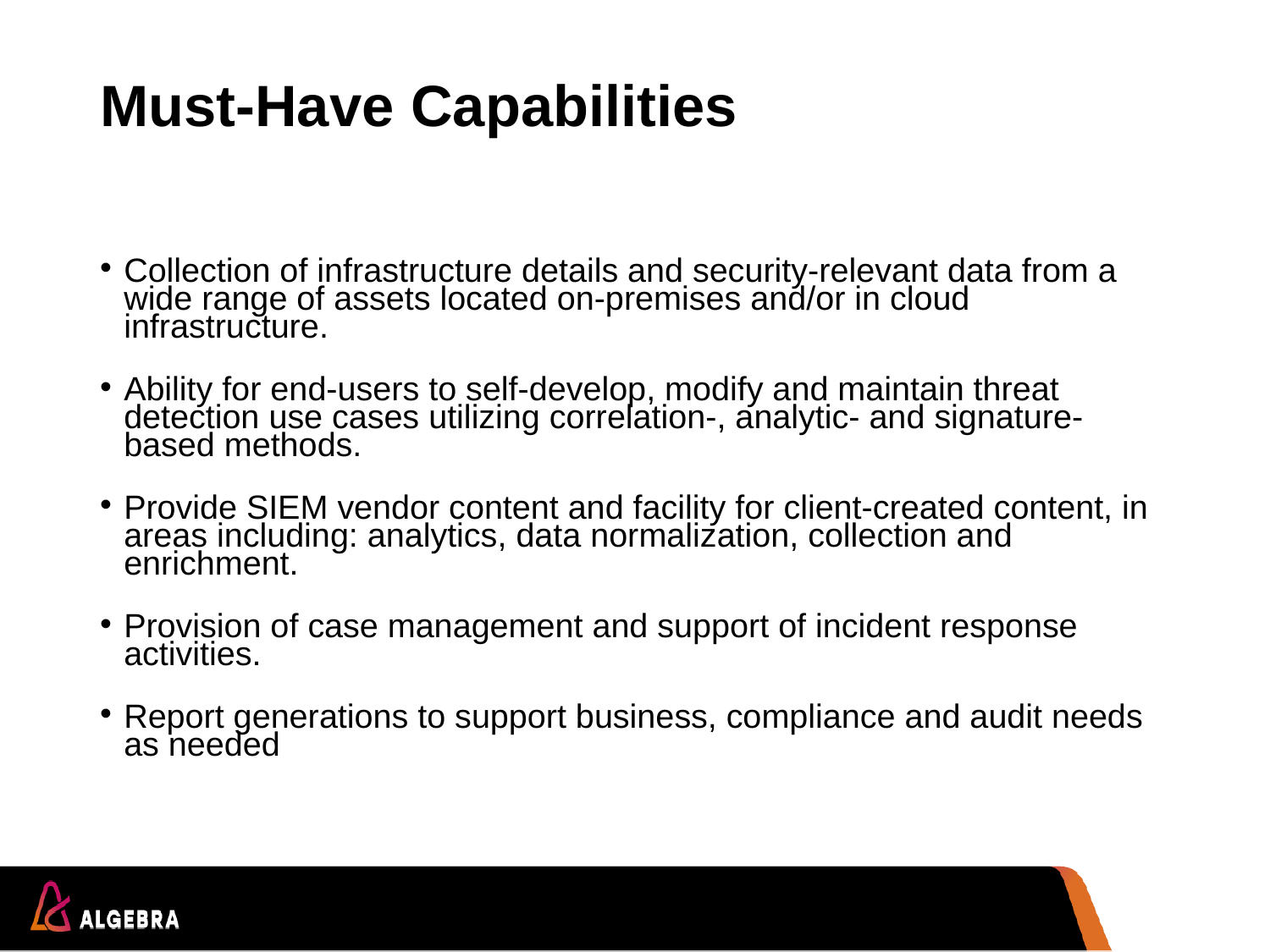

# Must-Have Capabilities
Collection of infrastructure details and security-relevant data from a wide range of assets located on-premises and/or in cloud infrastructure.
Ability for end-users to self-develop, modify and maintain threat detection use cases utilizing correlation-, analytic- and signature-based methods.
Provide SIEM vendor content and facility for client-created content, in areas including: analytics, data normalization, collection and enrichment.
Provision of case management and support of incident response activities.
Report generations to support business, compliance and audit needs as needed